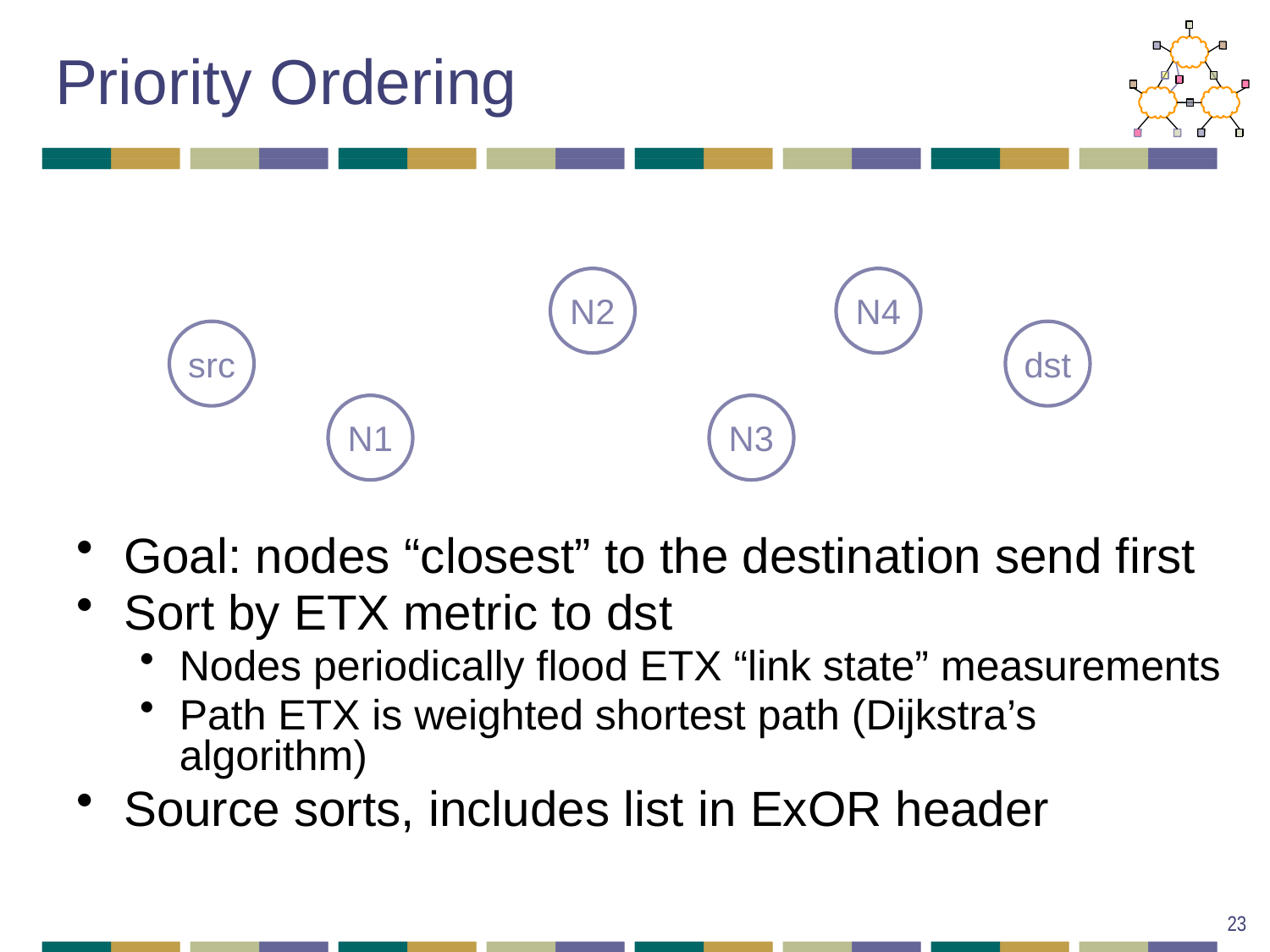

# Priority Ordering
N2
N4
src
dst
N1
N3
Goal: nodes “closest” to the destination send first
Sort by ETX metric to dst
Nodes periodically flood ETX “link state” measurements
Path ETX is weighted shortest path (Dijkstra’s algorithm)
Source sorts, includes list in ExOR header

23